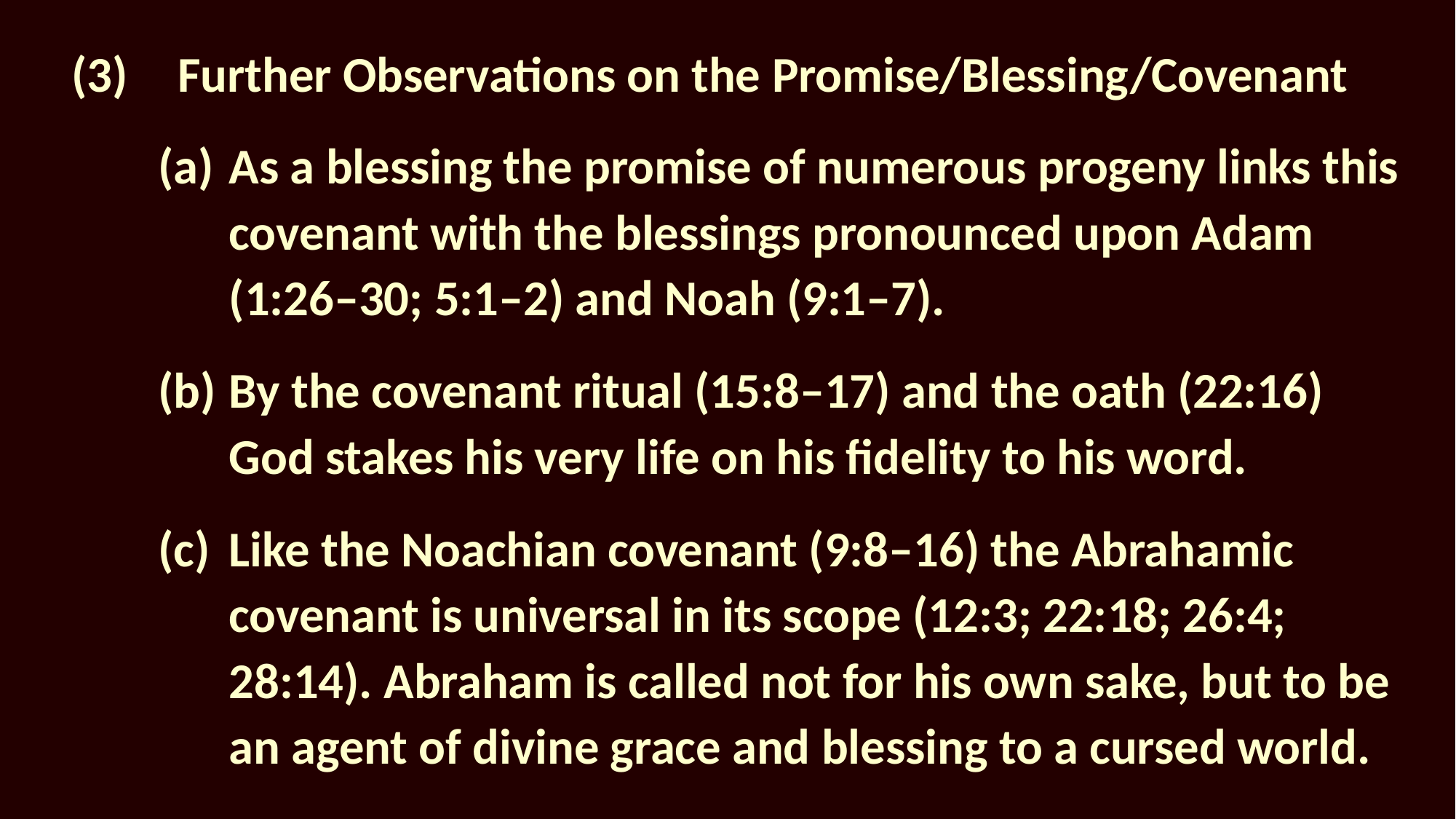

(3)		Further Observations on the Promise/Blessing/Covenant
(a)		As a blessing the promise of numerous progeny links this covenant with the blessings pronounced upon Adam (1:26–30; 5:1–2) and Noah (9:1–7).
(b)	By the covenant ritual (15:8–17) and the oath (22:16) God stakes his very life on his fidelity to his word.
(c)		Like the Noachian covenant (9:8–16) the Abrahamic covenant is universal in its scope (12:3; 22:18; 26:4; 28:14). Abraham is called not for his own sake, but to be an agent of divine grace and blessing to a cursed world.